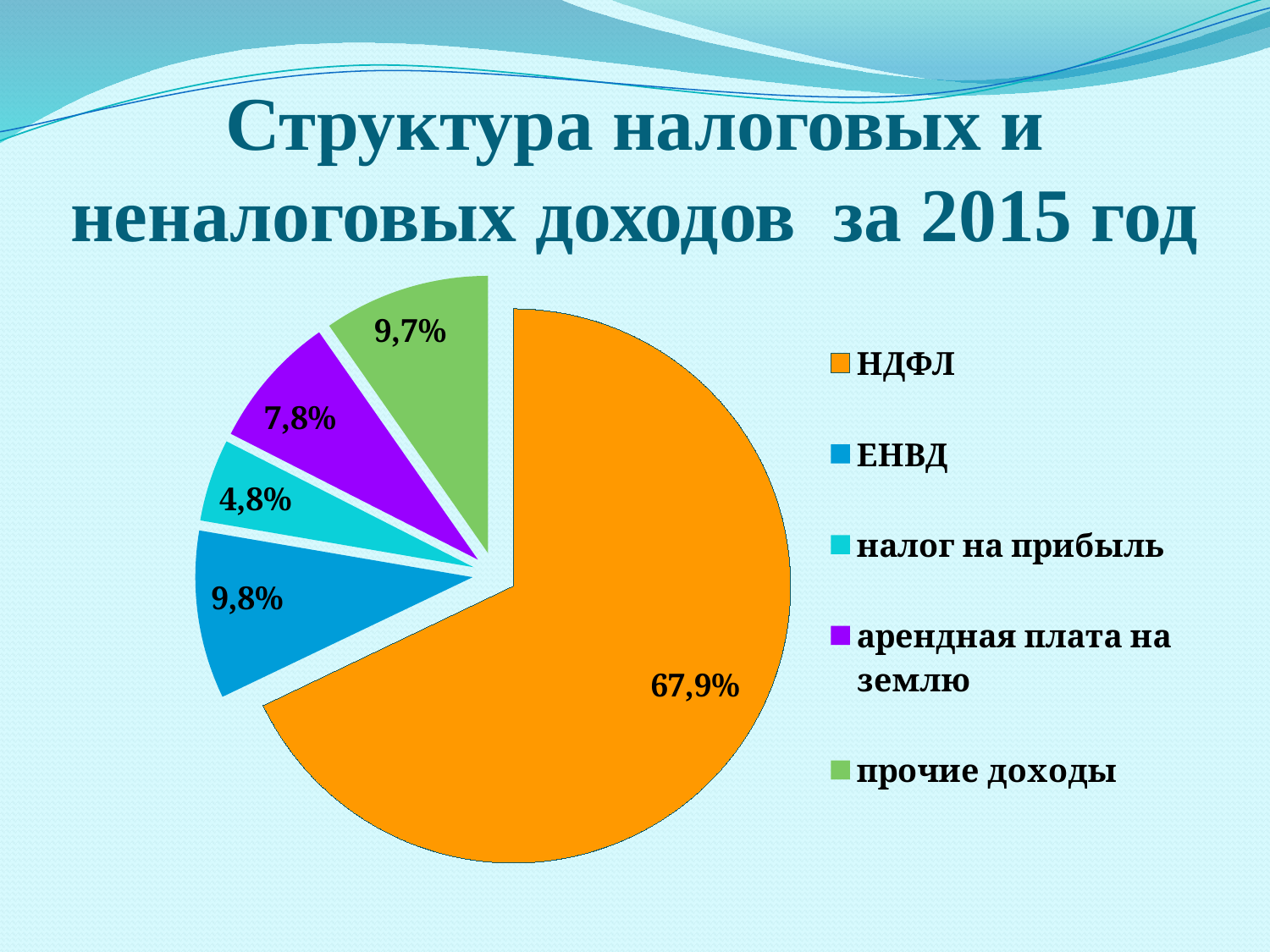

# Структура налоговых и неналоговых доходов  за 2015 год

### Chart

| Category | Столбец1 |
|---|---|
| НДФЛ | 67.9 |
| ЕНВД | 9.8 |
| налог на прибыль | 4.8 |
| арендная плата на землю | 7.8 |
| прочие доходы | 9.7 |